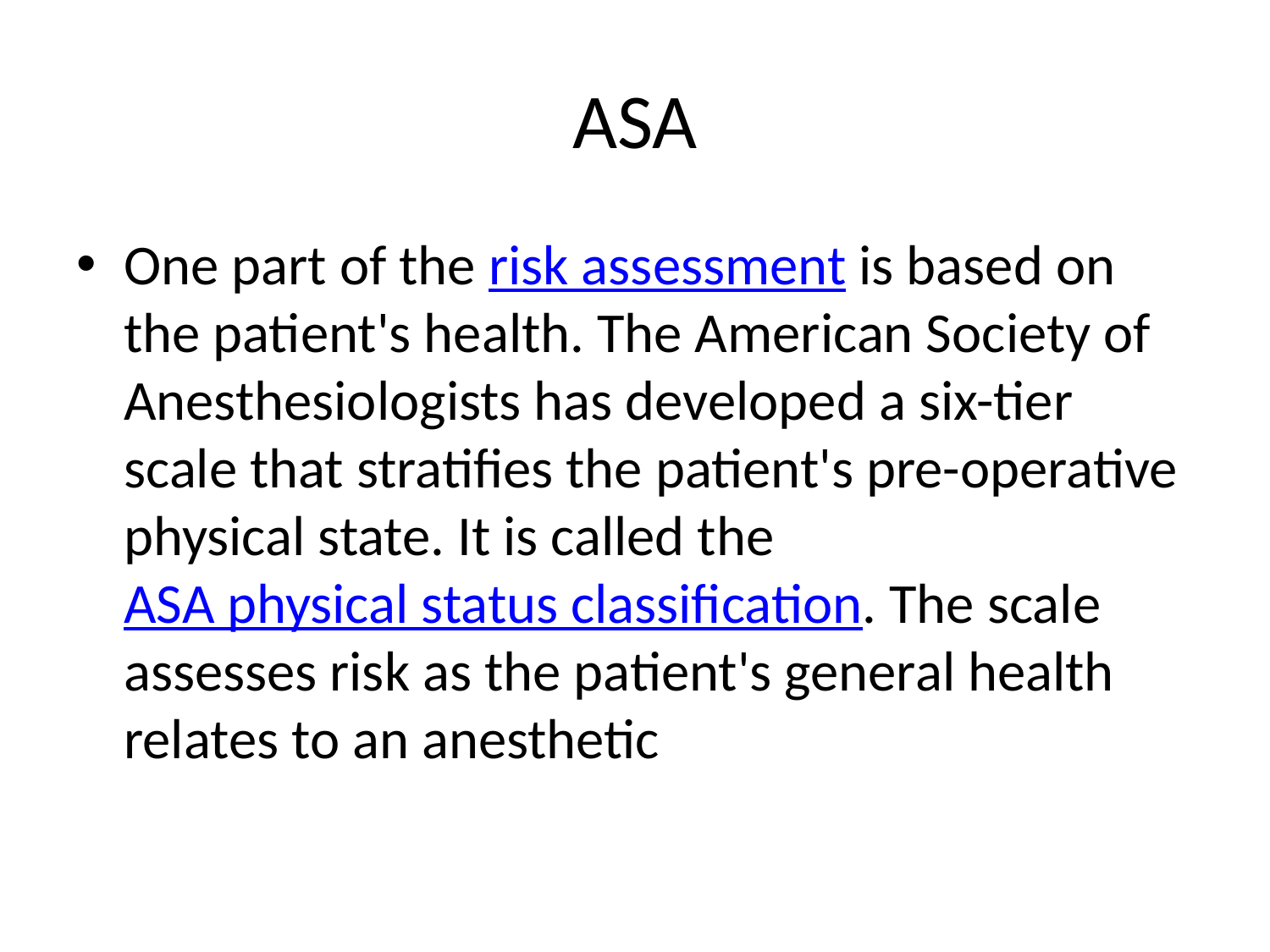

# ASA
One part of the risk assessment is based on the patient's health. The American Society of Anesthesiologists has developed a six-tier scale that stratifies the patient's pre-operative physical state. It is called the ASA physical status classification. The scale assesses risk as the patient's general health relates to an anesthetic